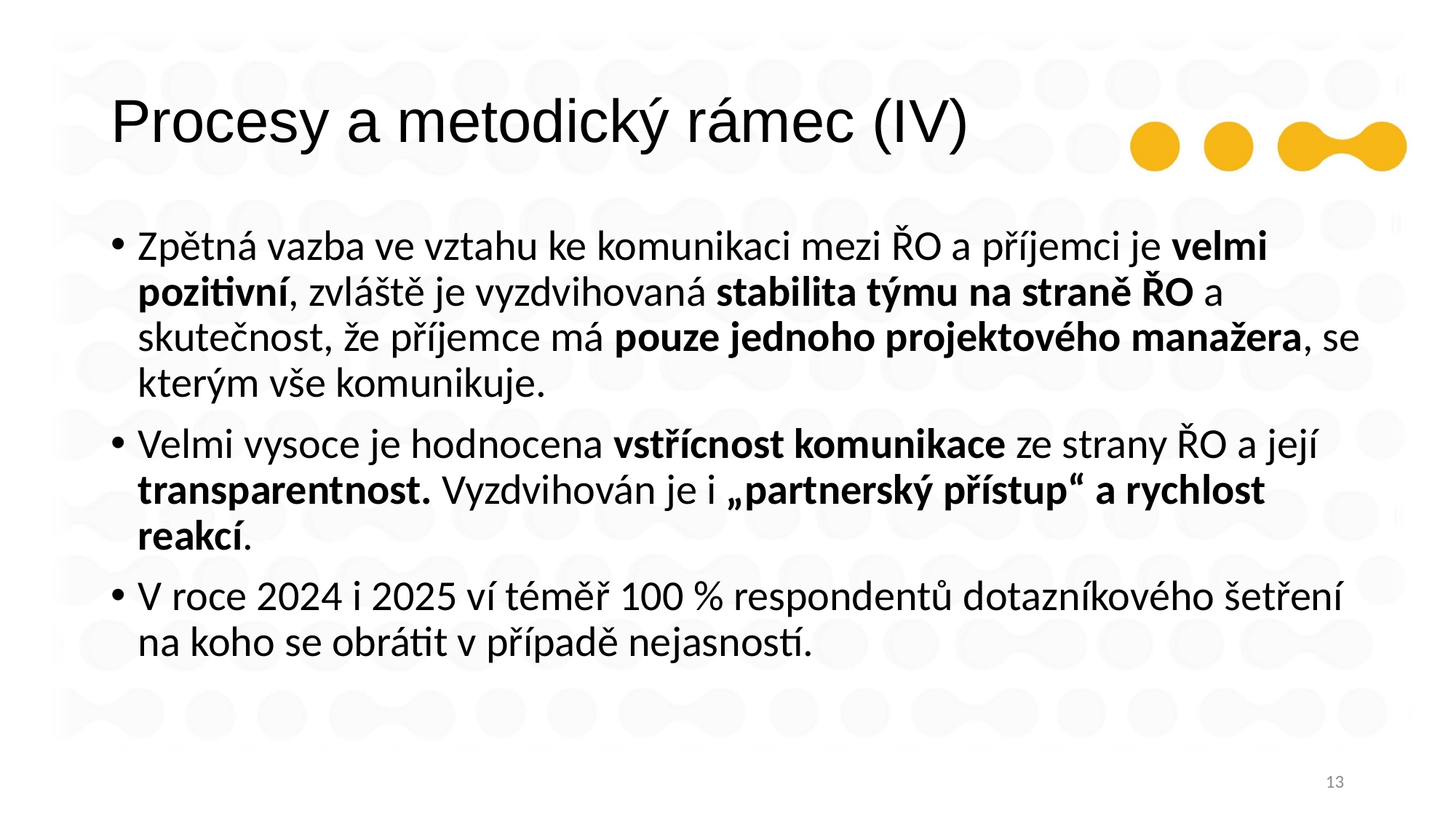

# Procesy a metodický rámec (IV)
Zpětná vazba ve vztahu ke komunikaci mezi ŘO a příjemci je velmi pozitivní, zvláště je vyzdvihovaná stabilita týmu na straně ŘO a skutečnost, že příjemce má pouze jednoho projektového manažera, se kterým vše komunikuje.
Velmi vysoce je hodnocena vstřícnost komunikace ze strany ŘO a její transparentnost. Vyzdvihován je i „partnerský přístup“ a rychlost reakcí.
V roce 2024 i 2025 ví téměř 100 % respondentů dotazníkového šetření na koho se obrátit v případě nejasností.
13